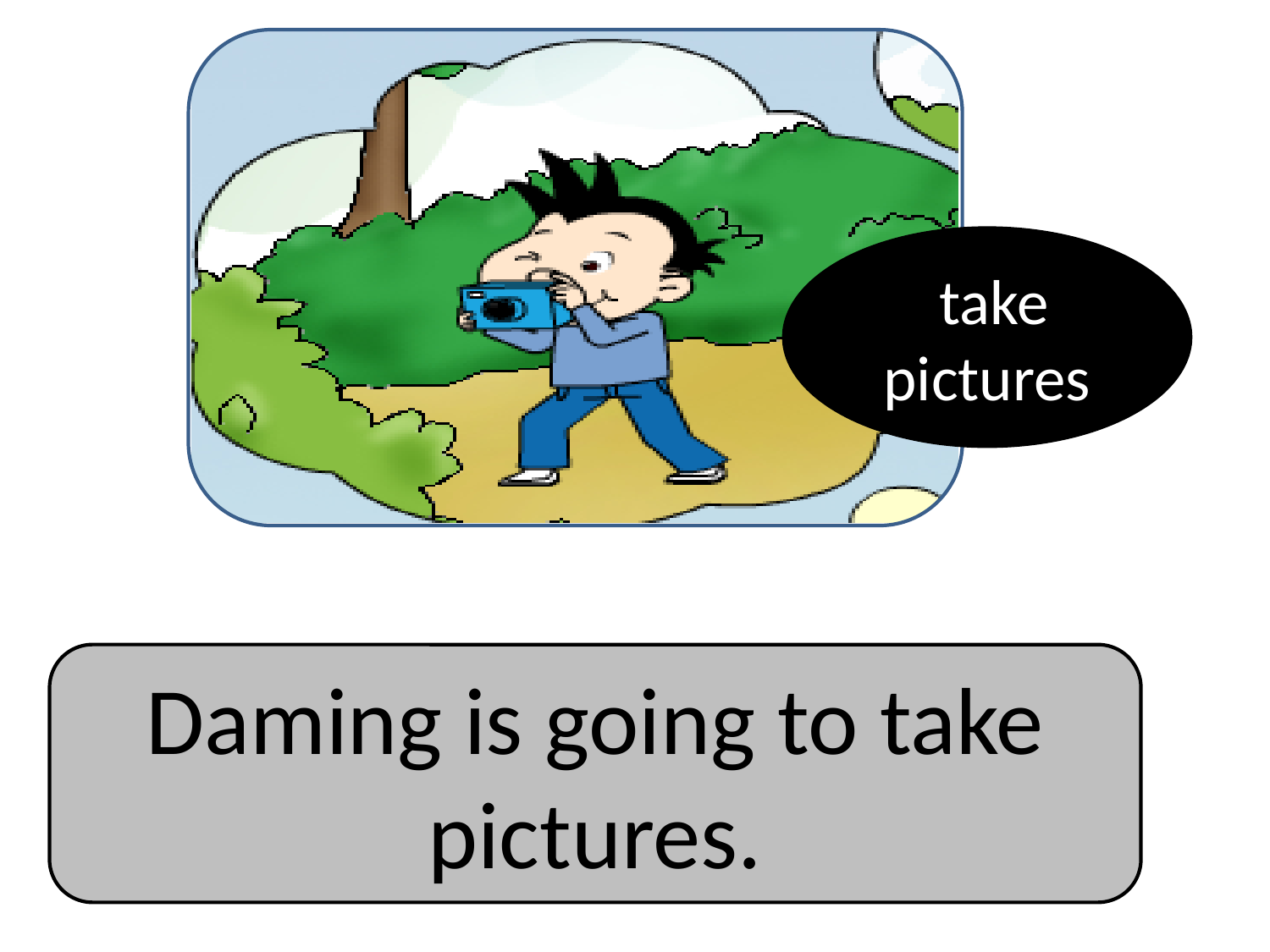

take pictures
Daming is going to take pictures.